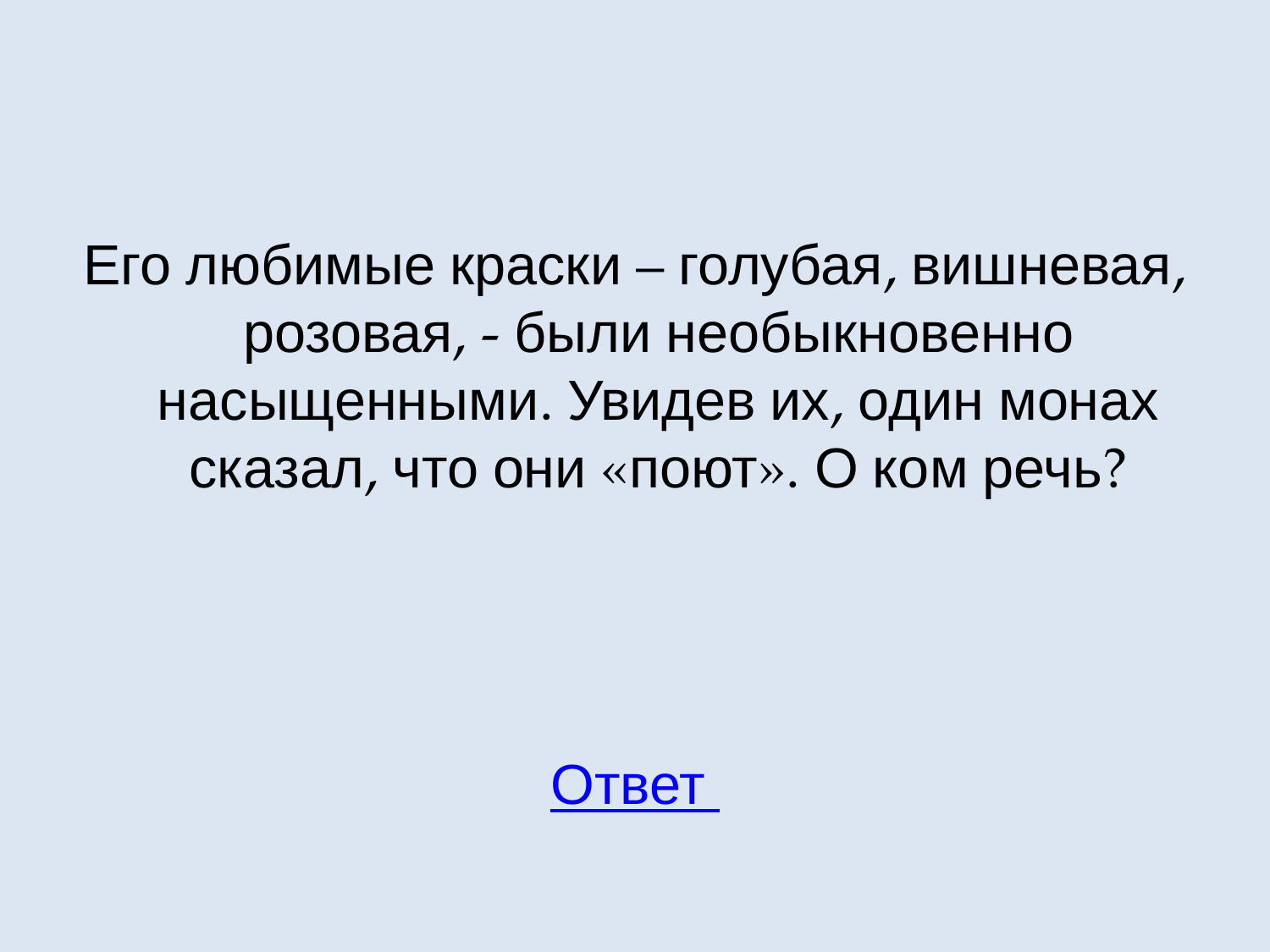

#
Его любимые краски – голубая, вишневая, розовая, - были необыкновенно насыщенными. Увидев их, один монах сказал, что они «поют». О ком речь?

Ответ